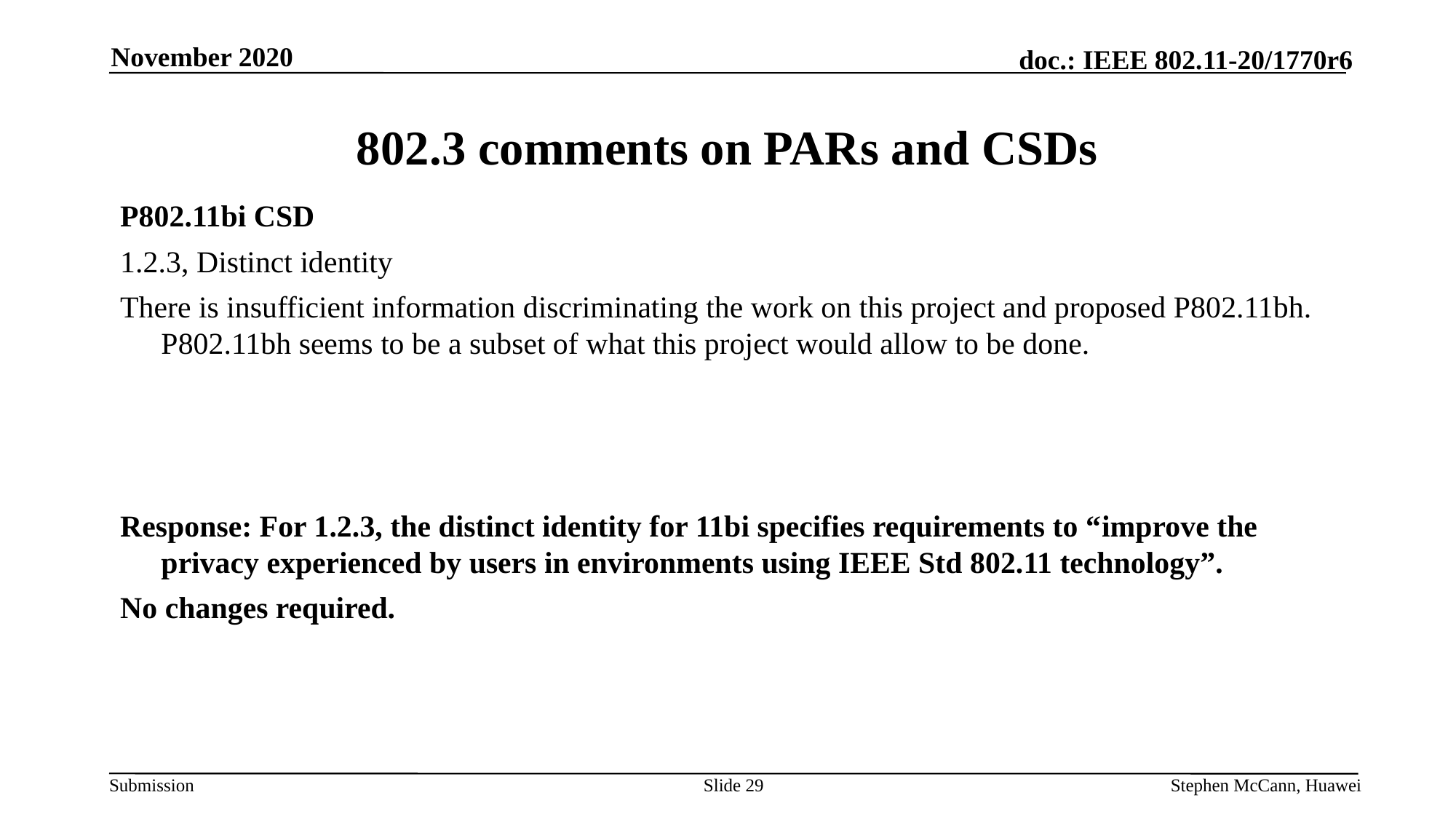

November 2020
# 802.3 comments on PARs and CSDs
P802.11bi CSD
1.2.3, Distinct identity
There is insufficient information discriminating the work on this project and proposed P802.11bh.  P802.11bh seems to be a subset of what this project would allow to be done.

Response: For 1.2.3, the distinct identity for 11bi specifies requirements to “improve the privacy experienced by users in environments using IEEE Std 802.11 technology”.
No changes required.
Slide 29
Stephen McCann, Huawei